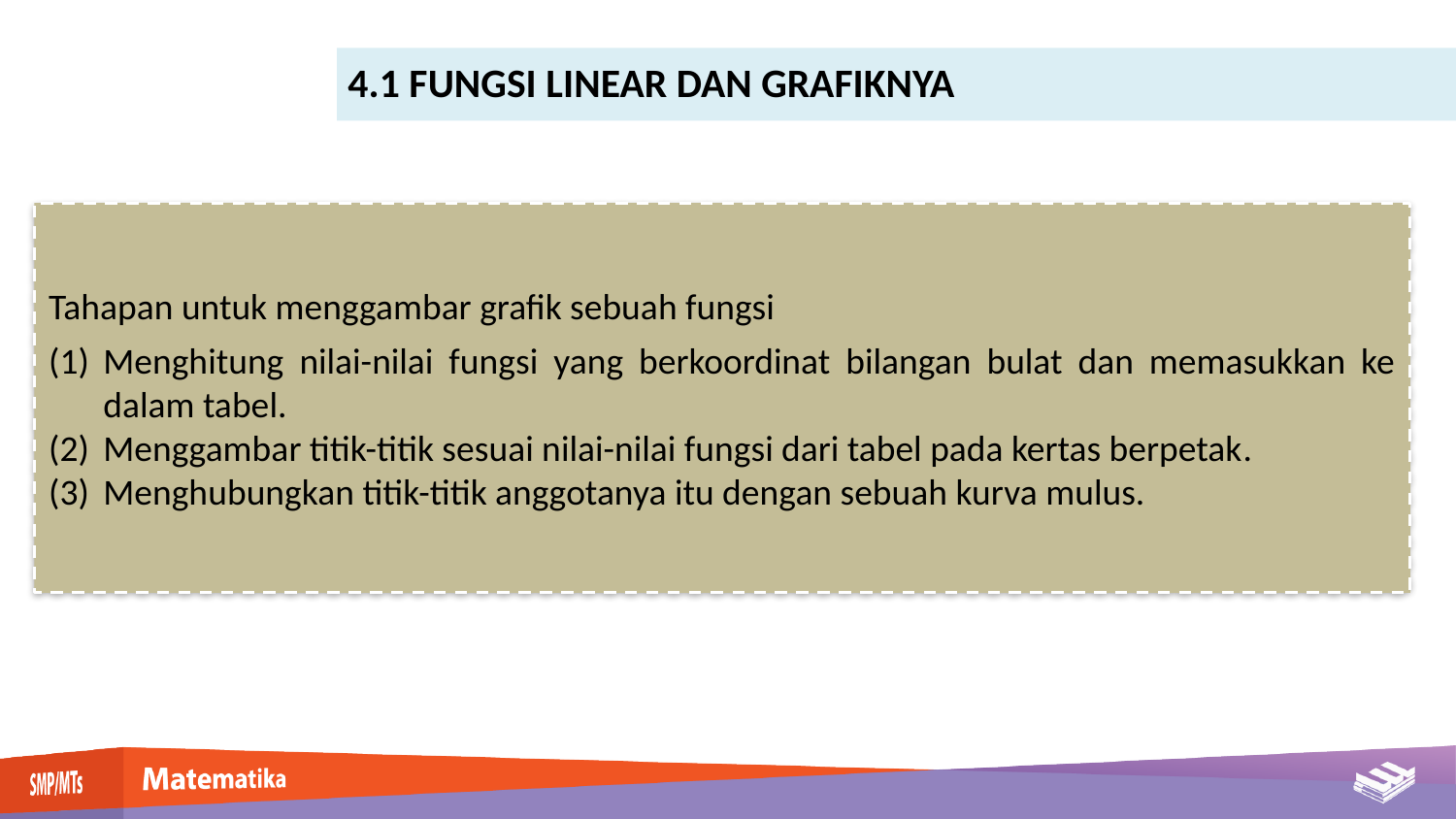

4.1 FUNGSI LINEAR DAN GRAFIKNYA
Tahapan untuk menggambar grafik sebuah fungsi
Menghitung nilai-nilai fungsi yang berkoordinat bilangan bulat dan memasukkan ke dalam tabel.
Menggambar titik-titik sesuai nilai-nilai fungsi dari tabel pada kertas berpetak.
Menghubungkan titik-titik anggotanya itu dengan sebuah kurva mulus.